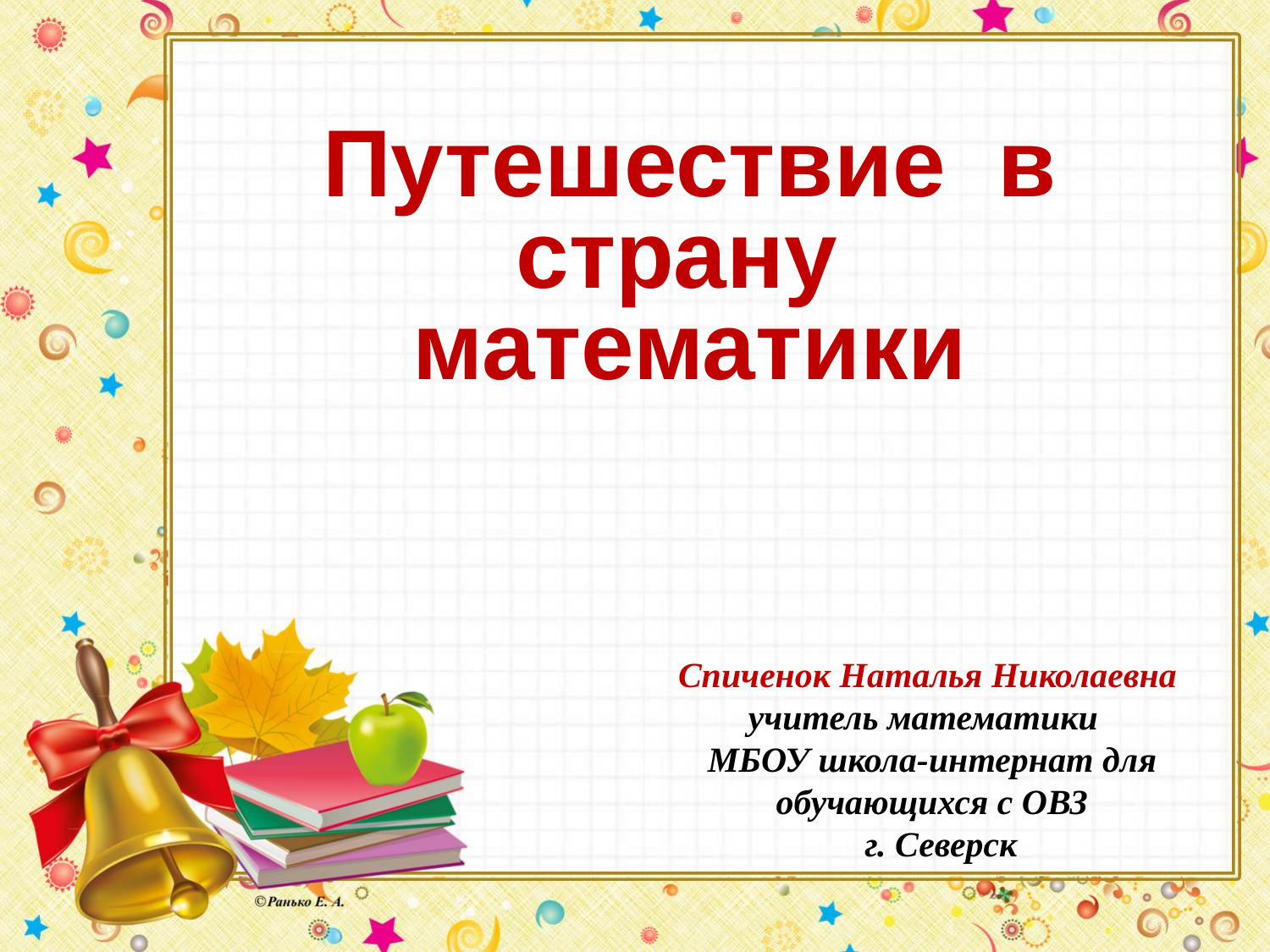

Путешествие  в страну  математики
Спиченок Наталья Николаевна
учитель математики
МБОУ школа-интернат для обучающихся с ОВЗ
  г. Северск